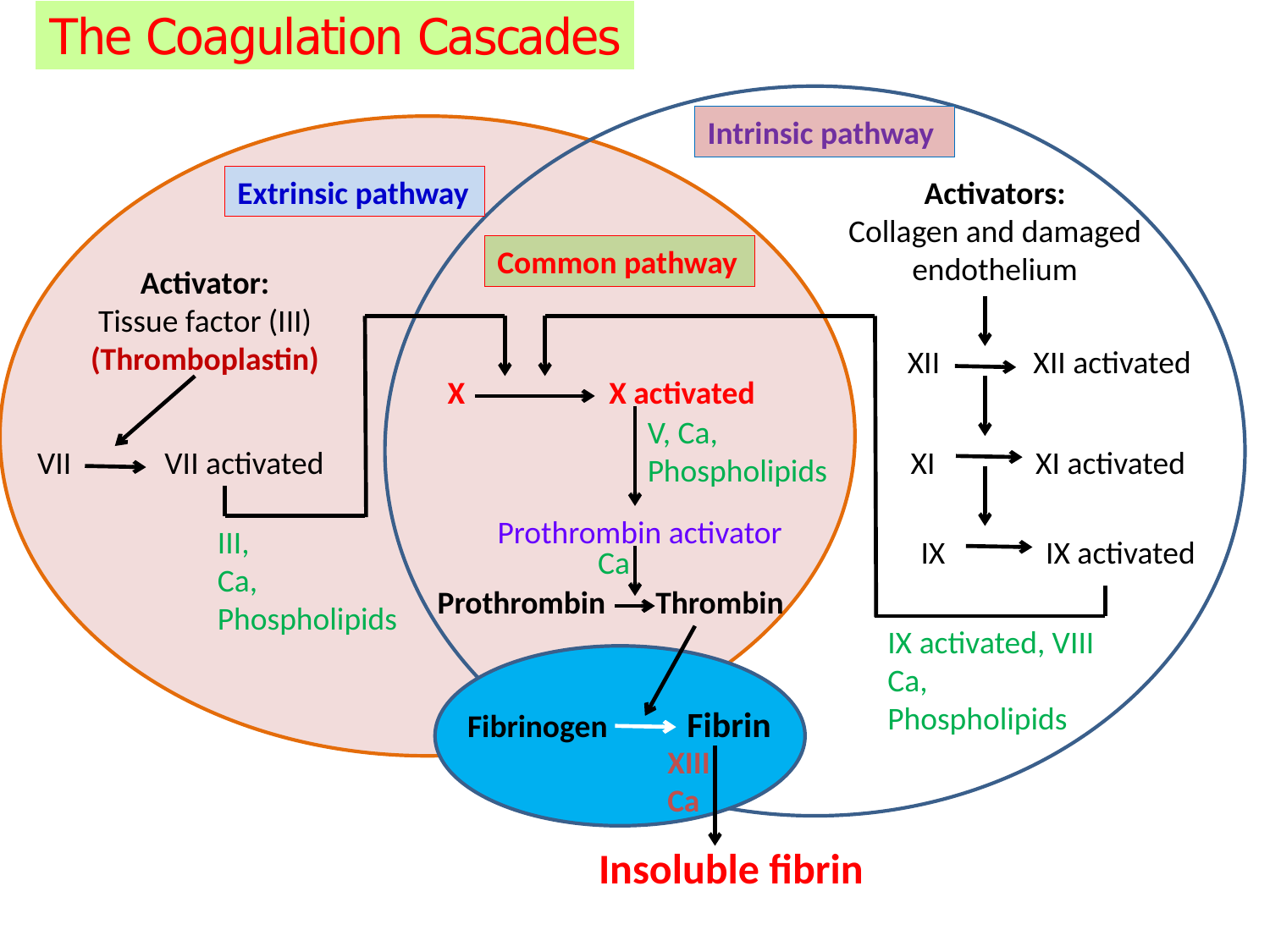

The Coagulation Cascades

Intrinsic pathway

Extrinsic pathway
Activators:
Collagen and damaged endothelium
Common pathway
Activator:
Tissue factor (III) (Thromboplastin)
XII             XII activated
X                    X activated
V, Ca,
Phospholipids
VII             VII activated
      XI              XI activated
III,
Ca,
Phospholipids
      IX              IX activated
Prothrombin       Thrombin
IX activated, VIII
Ca,
Phospholipids

Fibrinogen           Fibrin
Prothrombin activator
Ca
XIII
Ca
Insoluble fibrin